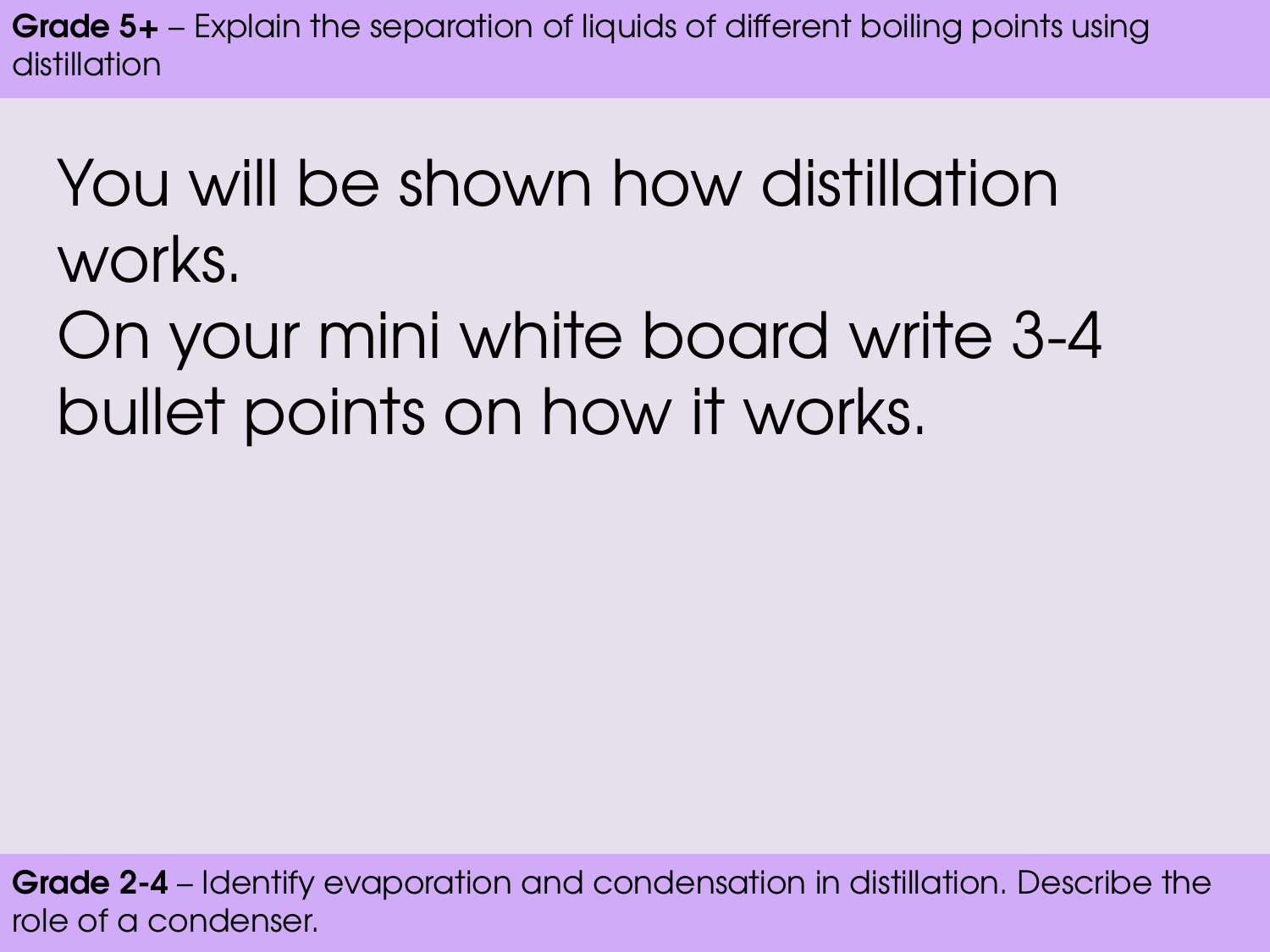

Grade 5+ – Explain the separation of liquids of different boiling points using distillation

Grade 2-4 – Identify evaporation and condensation in distillation. Describe the role of a condenser.

You will be shown how distillation works.
On your mini white board write 3-4 bullet points on how it works.